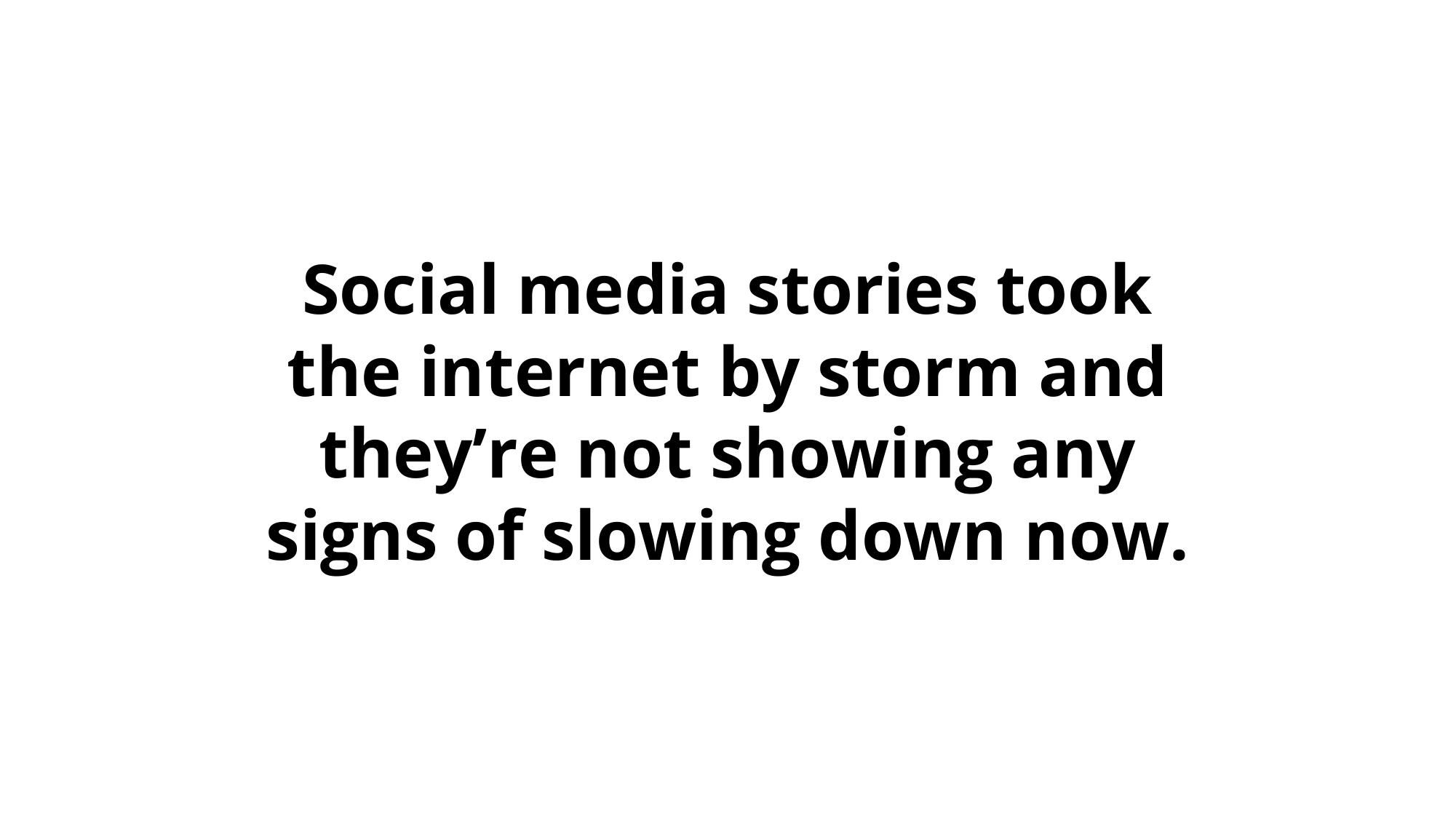

Social media stories took the internet by storm and they’re not showing any signs of slowing down now.